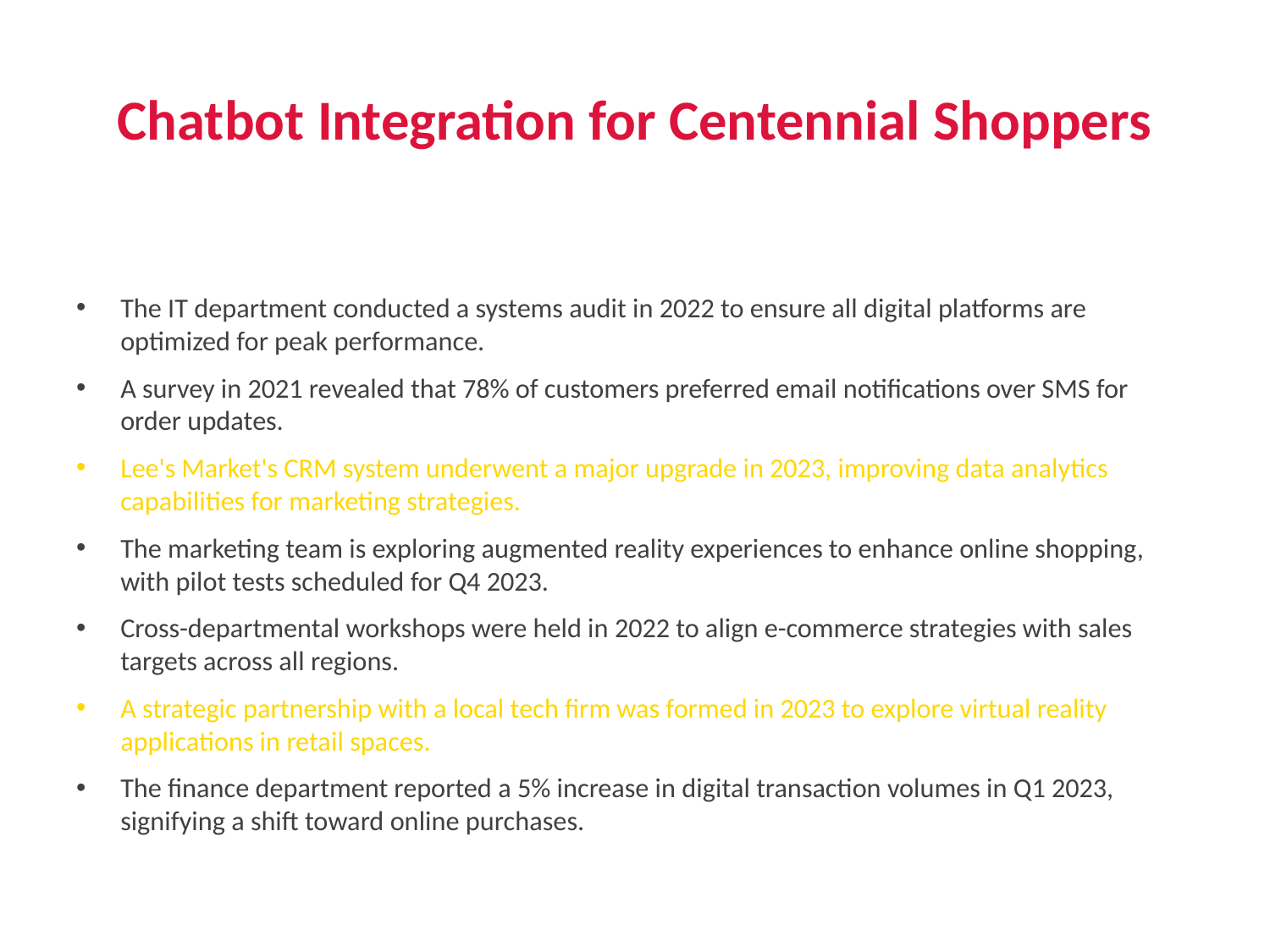

# Chatbot Integration for Centennial Shoppers

The IT department conducted a systems audit in 2022 to ensure all digital platforms are optimized for peak performance.
A survey in 2021 revealed that 78% of customers preferred email notifications over SMS for order updates.
Lee's Market's CRM system underwent a major upgrade in 2023, improving data analytics capabilities for marketing strategies.
The marketing team is exploring augmented reality experiences to enhance online shopping, with pilot tests scheduled for Q4 2023.
Cross-departmental workshops were held in 2022 to align e-commerce strategies with sales targets across all regions.
A strategic partnership with a local tech firm was formed in 2023 to explore virtual reality applications in retail spaces.
The finance department reported a 5% increase in digital transaction volumes in Q1 2023, signifying a shift toward online purchases.